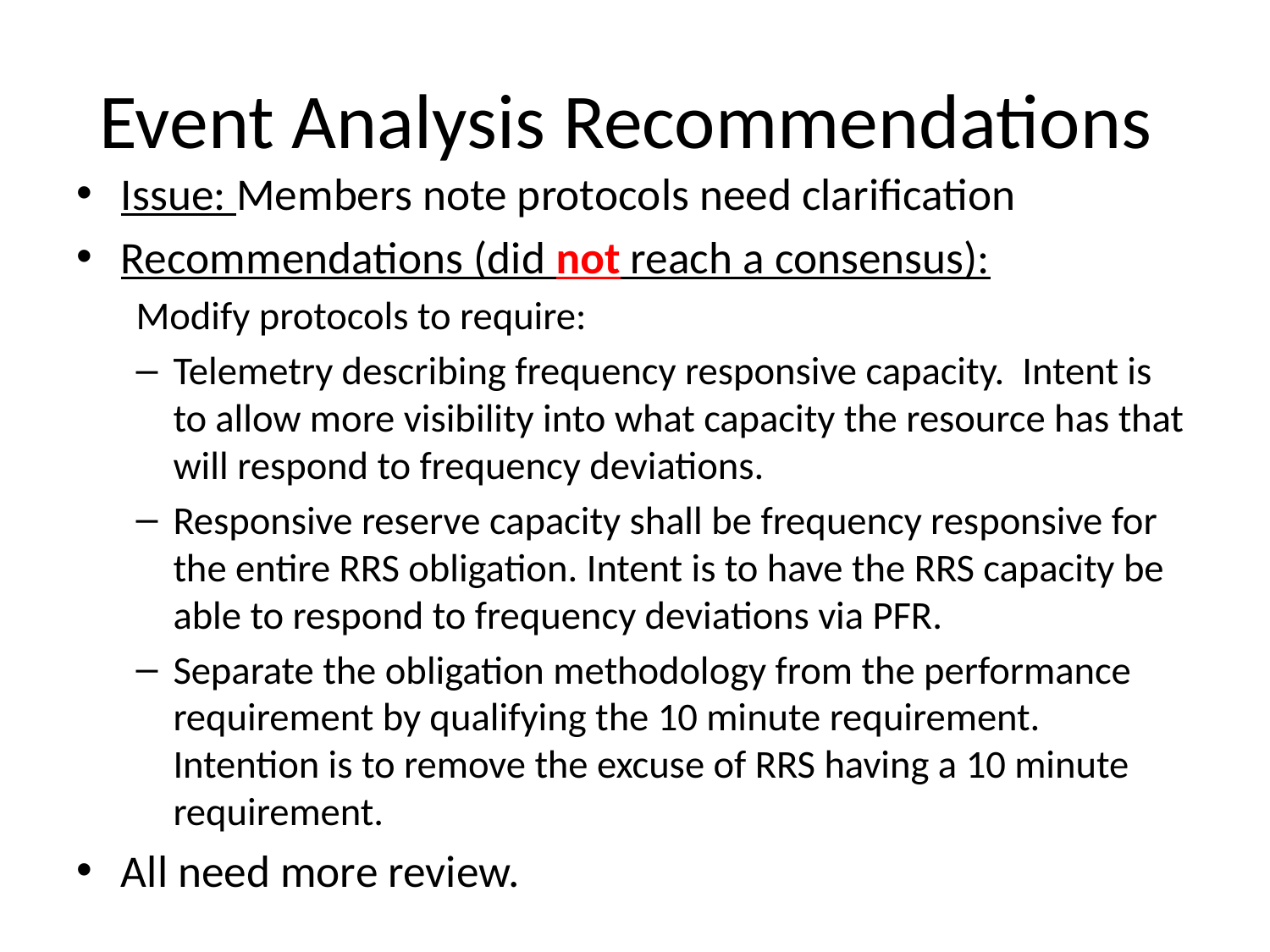

# Event Analysis Recommendations
Issue: Members note protocols need clarification
Recommendations (did not reach a consensus):
Modify protocols to require:
Telemetry describing frequency responsive capacity.  Intent is to allow more visibility into what capacity the resource has that will respond to frequency deviations.
Responsive reserve capacity shall be frequency responsive for the entire RRS obligation. Intent is to have the RRS capacity be able to respond to frequency deviations via PFR.
Separate the obligation methodology from the performance requirement by qualifying the 10 minute requirement.  Intention is to remove the excuse of RRS having a 10 minute requirement.
All need more review.